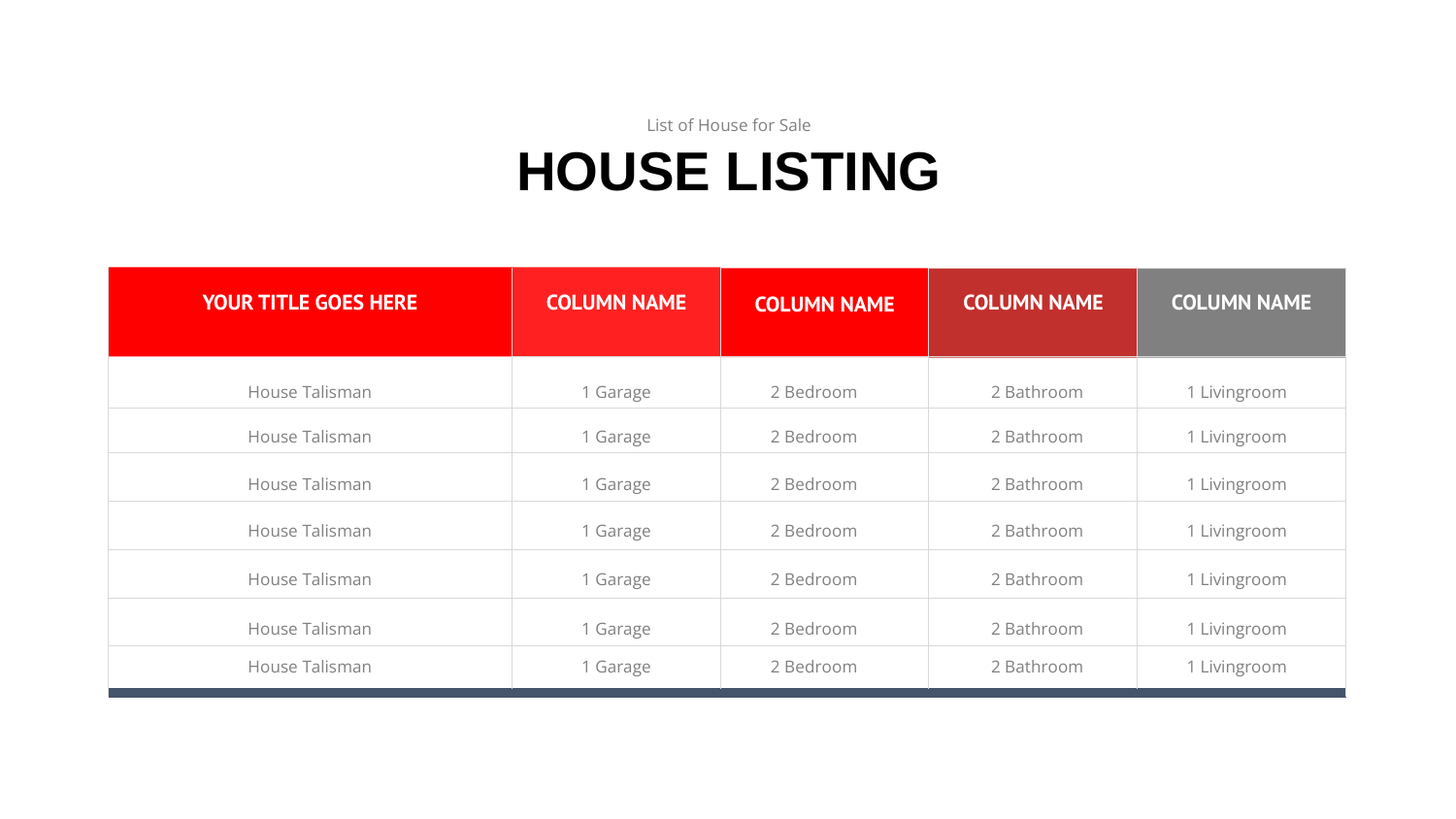

List of House for Sale
HOUSE LISTING

YOUR TITLE GOES HERE
COLUMN NAME
COLUMN NAME
COLUMN NAME
COLUMN NAME
House Talisman
1 Garage
2 Bedroom
2 Bathroom
1 Livingroom
House Talisman
1 Garage
2 Bedroom
2 Bathroom
1 Livingroom
House Talisman
1 Garage
2 Bedroom
2 Bathroom
1 Livingroom
House Talisman
1 Garage
2 Bedroom
2 Bathroom
1 Livingroom
House Talisman
1 Garage
2 Bedroom
2 Bathroom
1 Livingroom
House Talisman
1 Garage
2 Bedroom
2 Bathroom
1 Livingroom
House Talisman
1 Garage
2 Bedroom
2 Bathroom
1 Livingroom